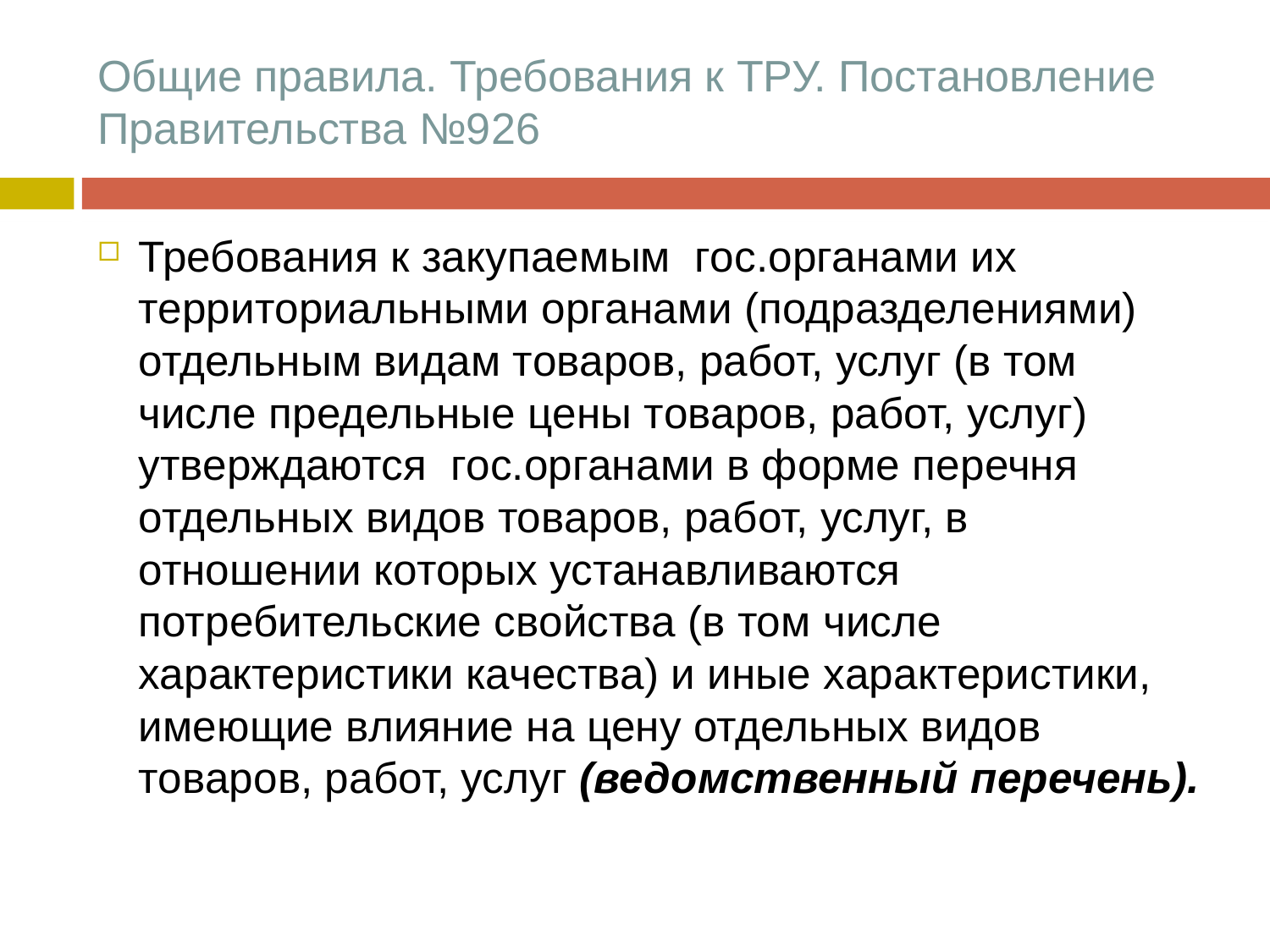

# Общие правила. Требования к ТРУ. Постановление Правительства №926
Требования к закупаемым  гос.органами их территориальными органами (подразделениями)  отдельным видам товаров, работ, услуг (в том числе предельные цены товаров, работ, услуг) утверждаются  гос.органами в форме перечня отдельных видов товаров, работ, услуг, в отношении которых устанавливаются потребительские свойства (в том числе характеристики качества) и иные характеристики, имеющие влияние на цену отдельных видов товаров, работ, услуг (ведомственный перечень).